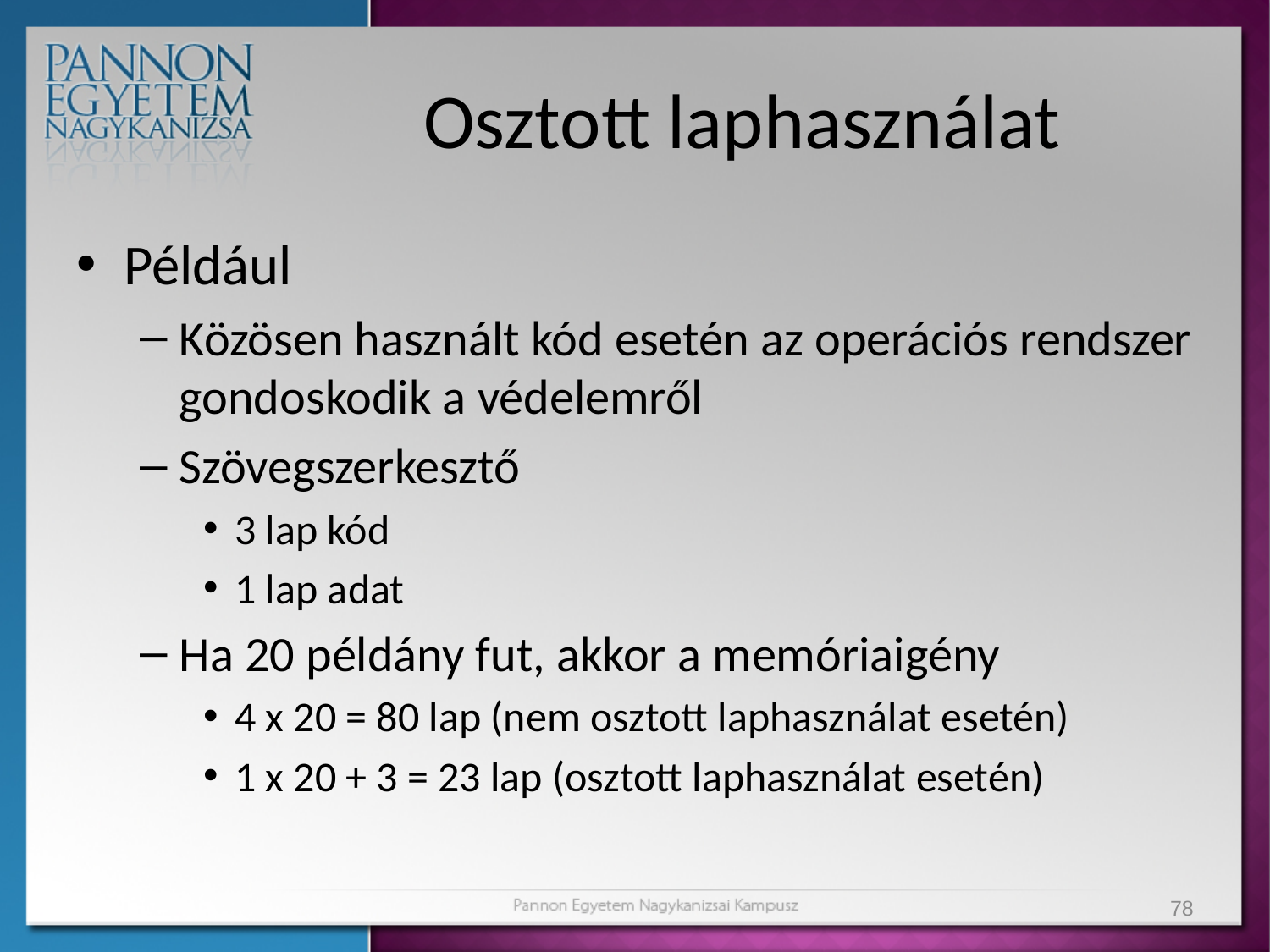

# Osztott laphasználat
Például
Közösen használt kód esetén az operációs rendszer gondoskodik a védelemről
Szövegszerkesztő
3 lap kód
1 lap adat
Ha 20 példány fut, akkor a memóriaigény
4 x 20 = 80 lap (nem osztott laphasználat esetén)
1 x 20 + 3 = 23 lap (osztott laphasználat esetén)
78